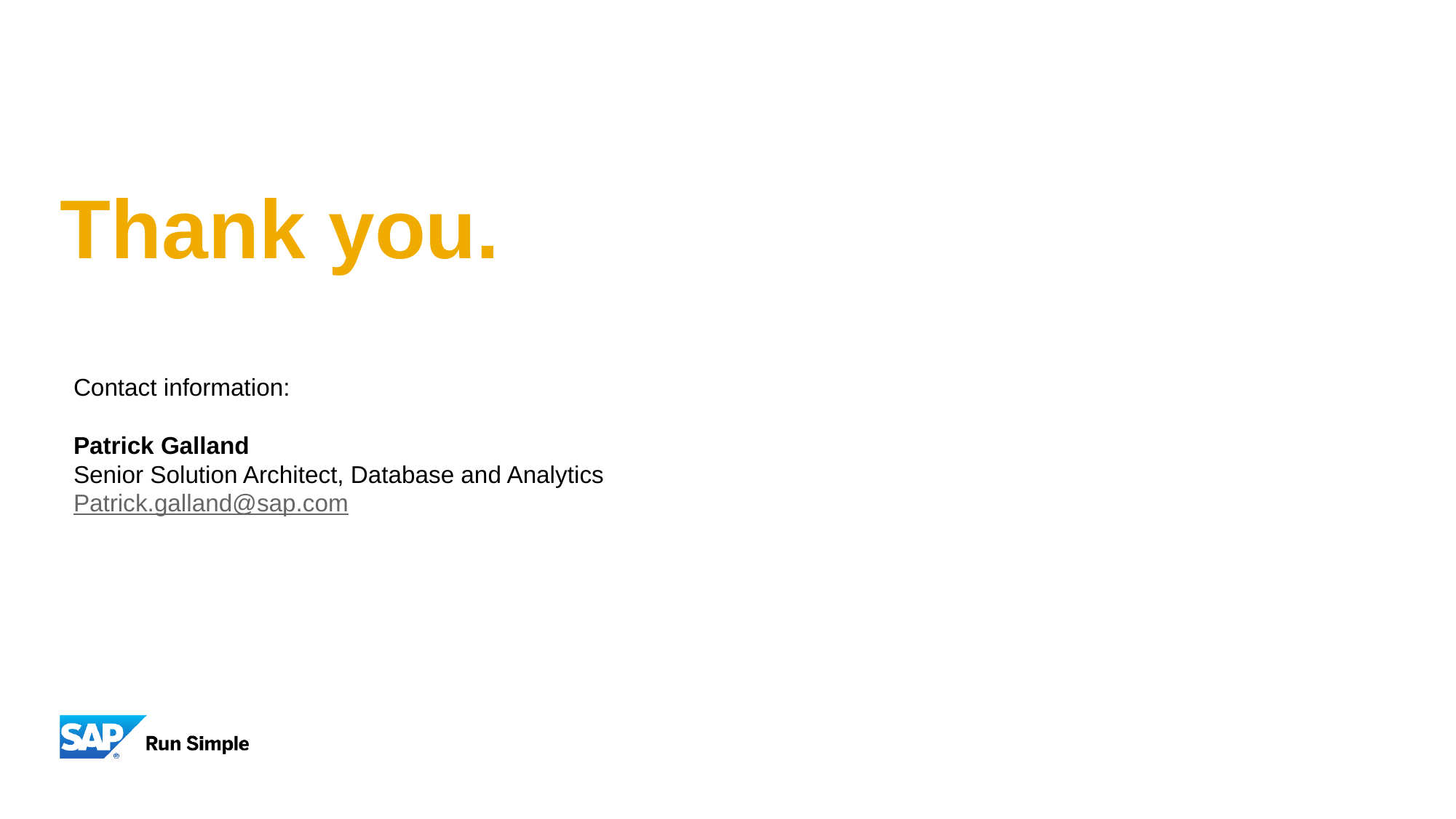

# Thank you.
Contact information:

Patrick Galland
Senior Solution Architect, Database and Analytics
Patrick.galland@sap.com